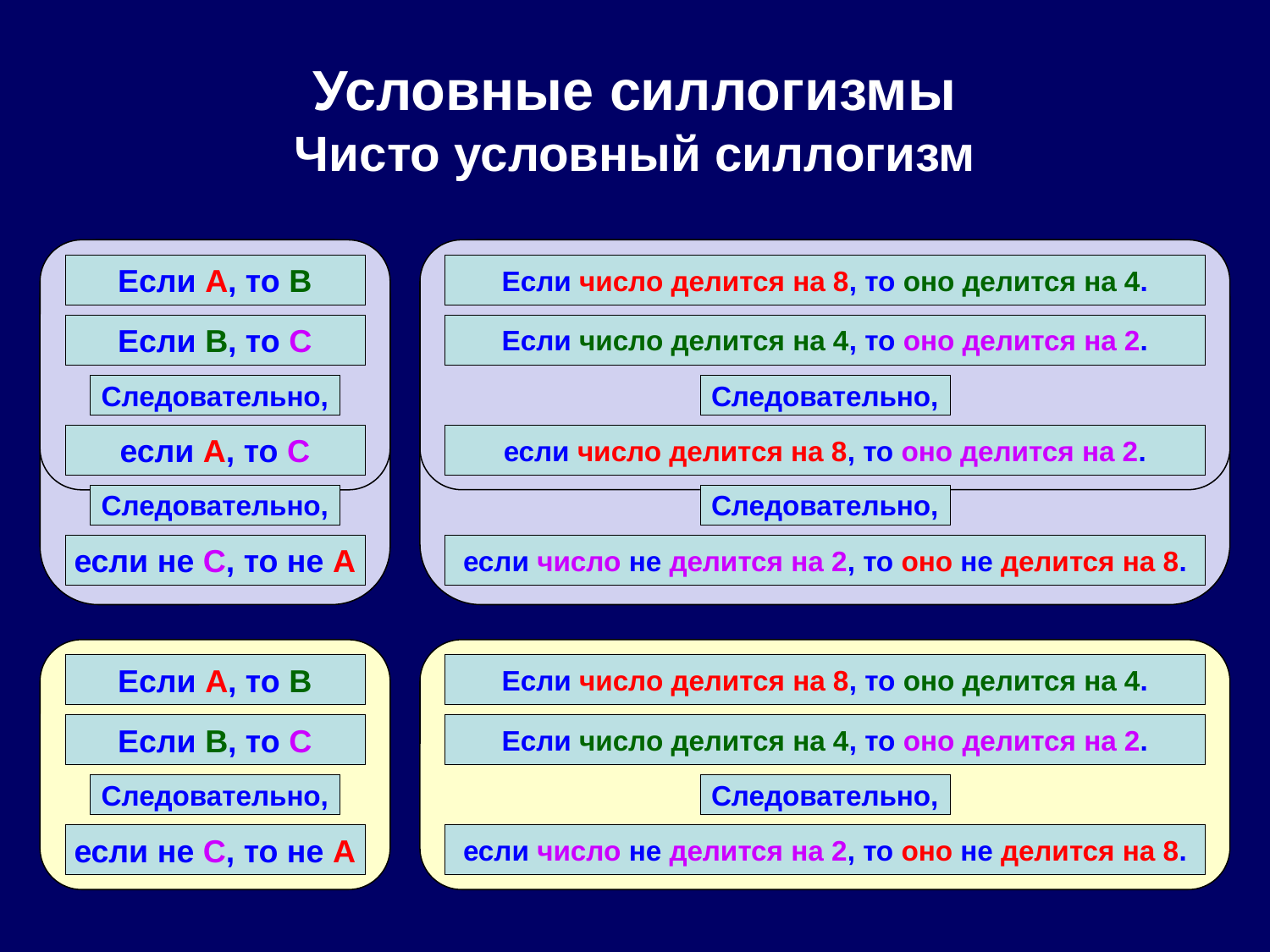

# Условные силлогизмы Чисто условный силлогизм

Если A, то B
Если число делится на 8, то оно делится на 4.
Если B, то C
Если число делится на 4, то оно делится на 2.
Следовательно,
Следовательно,
если A, то C
если число делится на 8, то оно делится на 2.
Следовательно,
Следовательно,
если не C, то не A
если число не делится на 2, то оно не делится на 8.

Если A, то B
Если число делится на 8, то оно делится на 4.
Если B, то C
Если число делится на 4, то оно делится на 2.
Следовательно,
Следовательно,
если не C, то не A
если число не делится на 2, то оно не делится на 8.